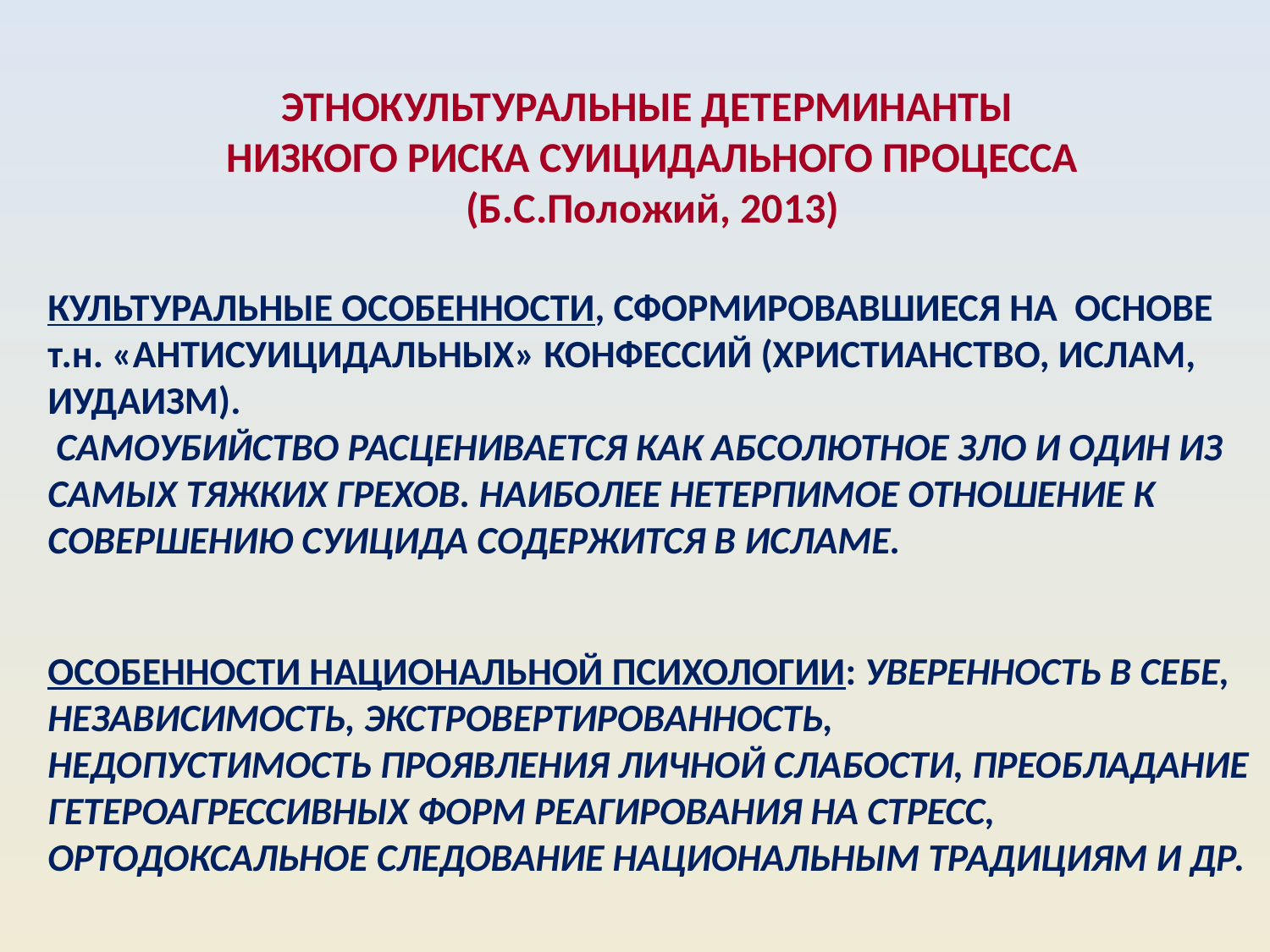

ЭТНОКУЛЬТУРАЛЬНЫЕ ДЕТЕРМИНАНТЫ
НИЗКОГО РИСКА СУИЦИДАЛЬНОГО ПРОЦЕССА
(Б.С.Положий, 2013)

КУЛЬТУРАЛЬНЫЕ ОСОБЕННОСТИ, СФОРМИРОВАВШИЕСЯ НА  ОСНОВЕ т.н. «АНТИСУИЦИДАЛЬНЫХ» КОНФЕССИЙ (ХРИСТИАНСТВО, ИСЛАМ, ИУДАИЗМ).
 САМОУБИЙСТВО РАСЦЕНИВАЕТСЯ КАК АБСОЛЮТНОЕ ЗЛО И ОДИН ИЗ САМЫХ ТЯЖКИХ ГРЕХОВ. НАИБОЛЕЕ НЕТЕРПИМОЕ ОТНОШЕНИЕ К СОВЕРШЕНИЮ СУИЦИДА СОДЕРЖИТСЯ В ИСЛАМЕ.

ОСОБЕННОСТИ НАЦИОНАЛЬНОЙ ПСИХОЛОГИИ: УВЕРЕННОСТЬ В СЕБЕ, НЕЗАВИСИМОСТЬ, ЭКСТРОВЕРТИРОВАННОСТЬ,
НЕДОПУСТИМОСТЬ ПРОЯВЛЕНИЯ ЛИЧНОЙ СЛАБОСТИ, ПРЕОБЛАДАНИЕ ГЕТЕРОАГРЕССИВНЫХ ФОРМ РЕАГИРОВАНИЯ НА СТРЕСС, ОРТОДОКСАЛЬНОЕ СЛЕДОВАНИЕ НАЦИОНАЛЬНЫМ ТРАДИЦИЯМ И ДР.